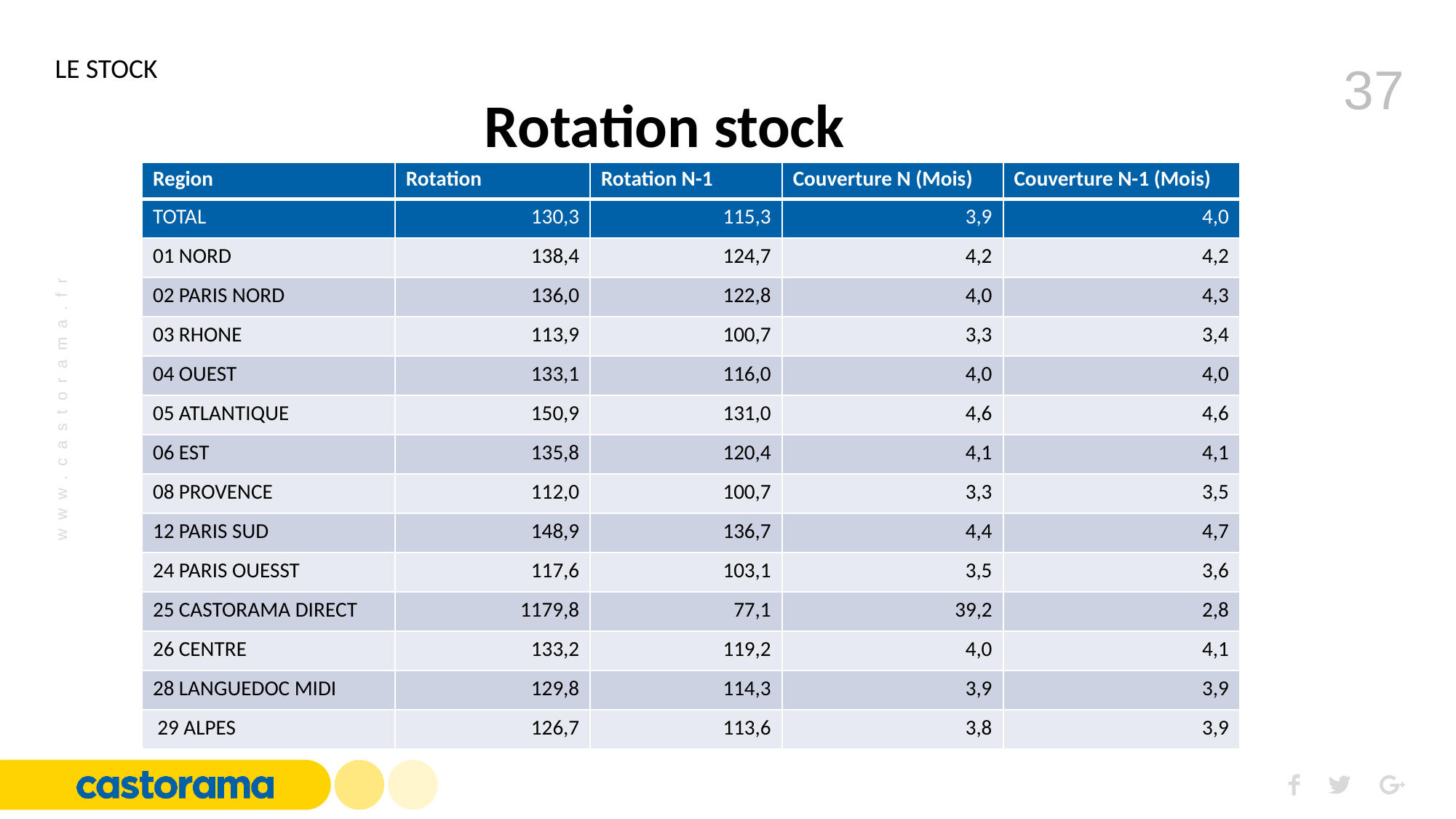

LE STOCK
Rotation stock
| Region | Rotation | Rotation N-1 | Couverture N (Mois) | Couverture N-1 (Mois) |
| --- | --- | --- | --- | --- |
| TOTAL | 130,3 | 115,3 | 3,9 | 4,0 |
| 01 NORD | 138,4 | 124,7 | 4,2 | 4,2 |
| 02 PARIS NORD | 136,0 | 122,8 | 4,0 | 4,3 |
| 03 RHONE | 113,9 | 100,7 | 3,3 | 3,4 |
| 04 OUEST | 133,1 | 116,0 | 4,0 | 4,0 |
| 05 ATLANTIQUE | 150,9 | 131,0 | 4,6 | 4,6 |
| 06 EST | 135,8 | 120,4 | 4,1 | 4,1 |
| 08 PROVENCE | 112,0 | 100,7 | 3,3 | 3,5 |
| 12 PARIS SUD | 148,9 | 136,7 | 4,4 | 4,7 |
| 24 PARIS OUESST | 117,6 | 103,1 | 3,5 | 3,6 |
| 25 CASTORAMA DIRECT | 1179,8 | 77,1 | 39,2 | 2,8 |
| 26 CENTRE | 133,2 | 119,2 | 4,0 | 4,1 |
| 28 LANGUEDOC MIDI | 129,8 | 114,3 | 3,9 | 3,9 |
| 29 ALPES | 126,7 | 113,6 | 3,8 | 3,9 |